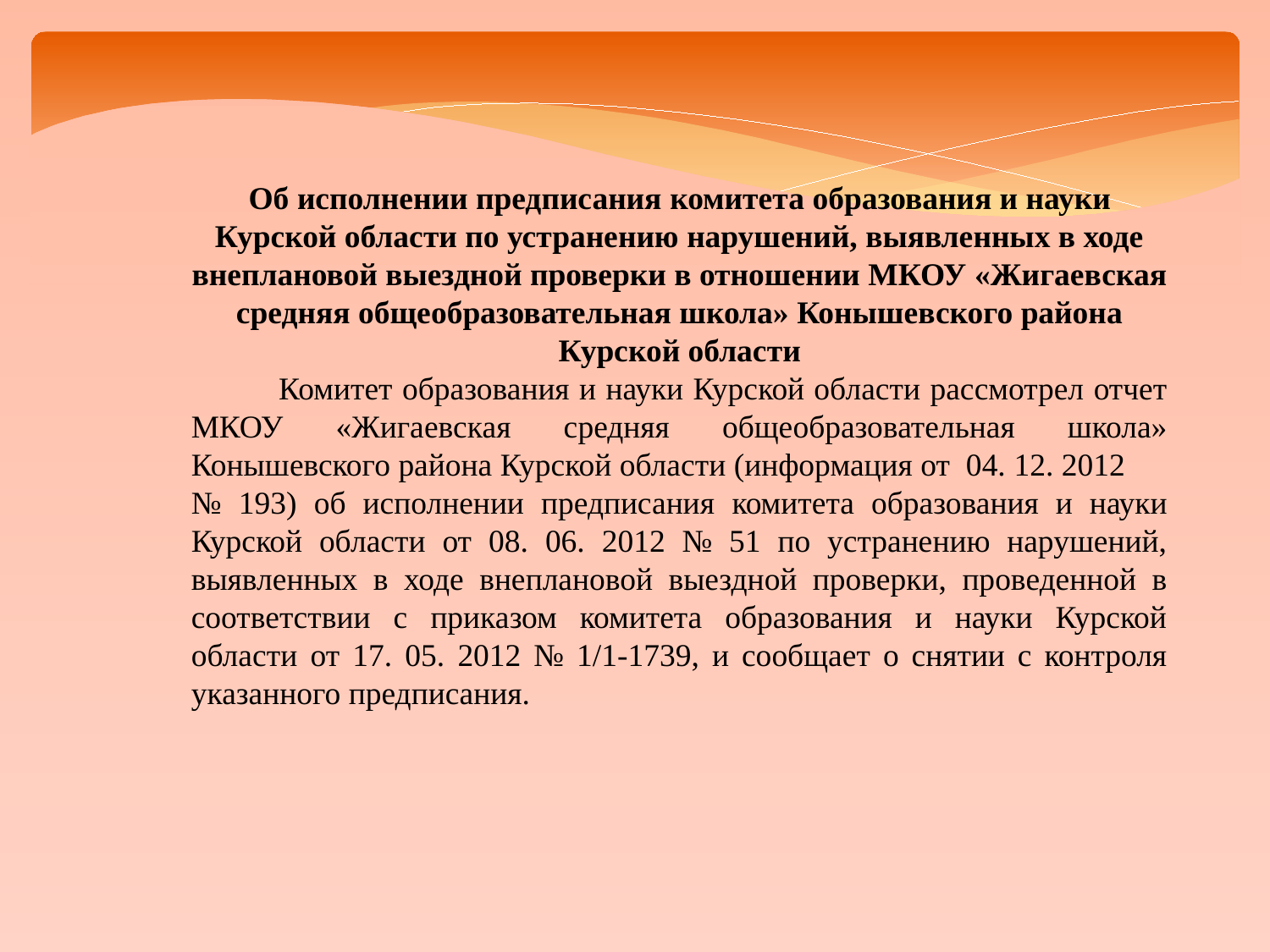

Об исполнении предписания комитета образования и науки Курской области по устранению нарушений, выявленных в ходе внеплановой выездной проверки в отношении МКОУ «Жигаевская средняя общеобразовательная школа» Конышевского района Курской области
         Комитет образования и науки Курской области рассмотрел отчет МКОУ «Жигаевская средняя общеобразовательная школа» Конышевского района Курской области (информация от  04. 12. 2012
№ 193) об исполнении предписания комитета образования и науки Курской области от 08. 06. 2012 № 51 по устранению нарушений, выявленных в ходе внеплановой выездной проверки, проведенной в соответствии с приказом комитета образования и науки Курской области от 17. 05. 2012 № 1/1-1739, и сообщает о снятии с контроля указанного предписания.